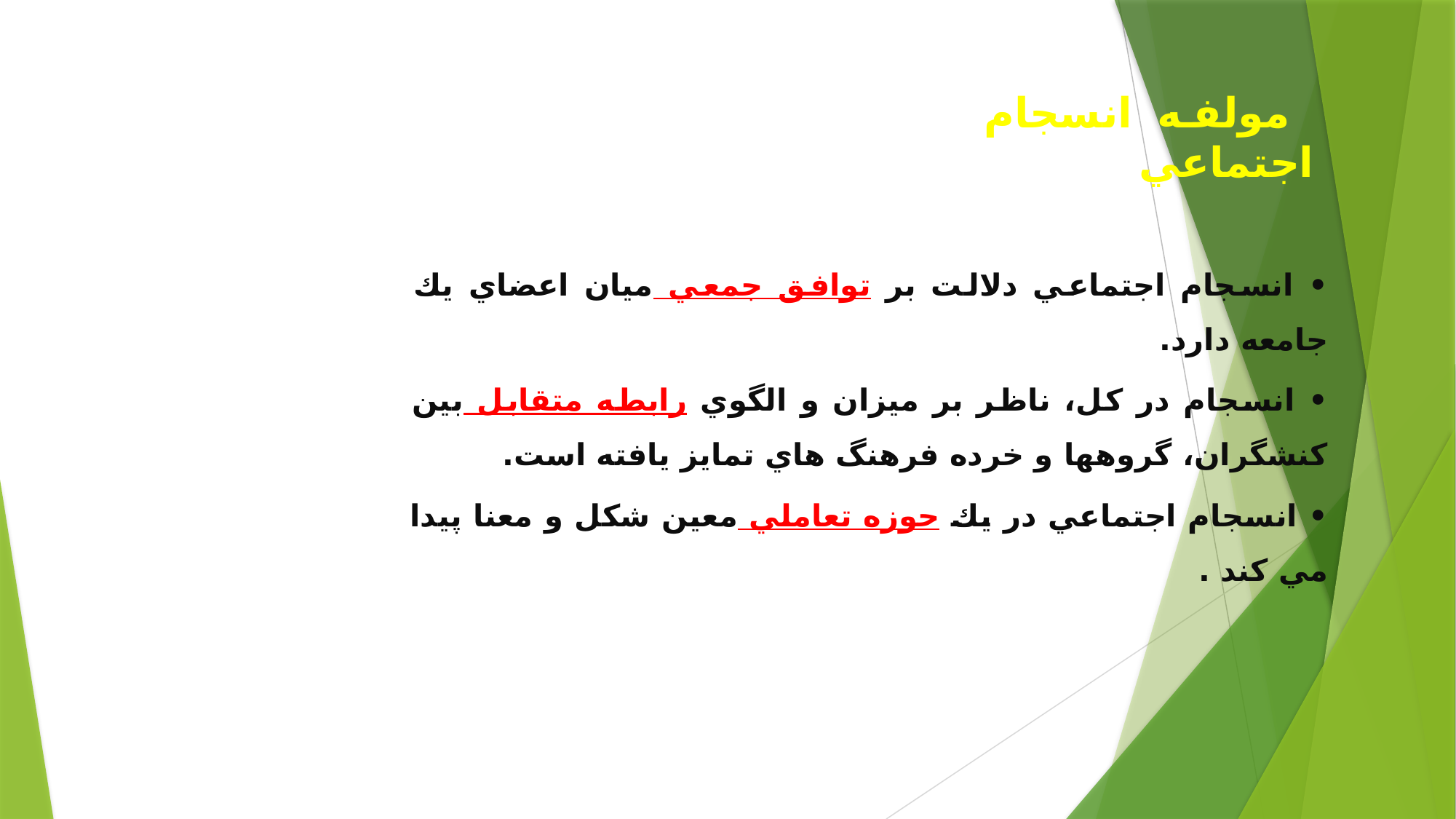

مولفه انسجام اجتماعي
• انسجام اجتماعي دلالت بر توافق جمعي ميان اعضاي يك جامعه دارد.
• انسجام در كل، ناظر بر ميزان و الگوي رابطه متقابل بين كنشگران، گروهها و خرده فرهنگ هاي تمايز يافته است.
• انسجام اجتماعي در يك حوزه تعاملي معين شكل و معنا پيدا مي كند .